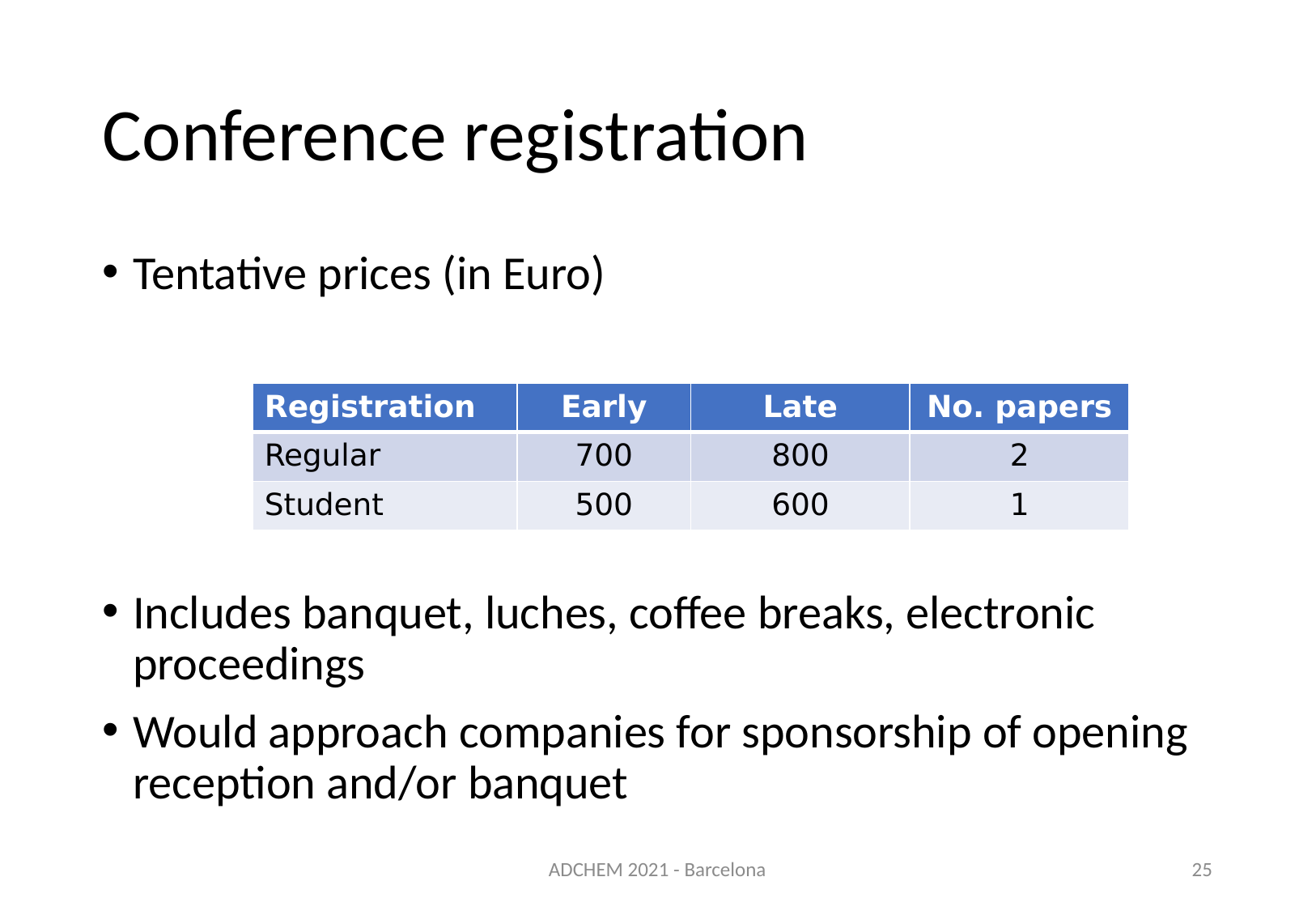

# Conference registration
Tentative prices (in Euro)

Includes banquet, luches, coffee breaks, electronic proceedings
Would approach companies for sponsorship of opening reception and/or banquet
| Registration | Early | Late | No. papers |
| --- | --- | --- | --- |
| Regular | 700 | 800 | 2 |
| Student | 500 | 600 | 1 |
ADCHEM 2021 - Barcelona
25